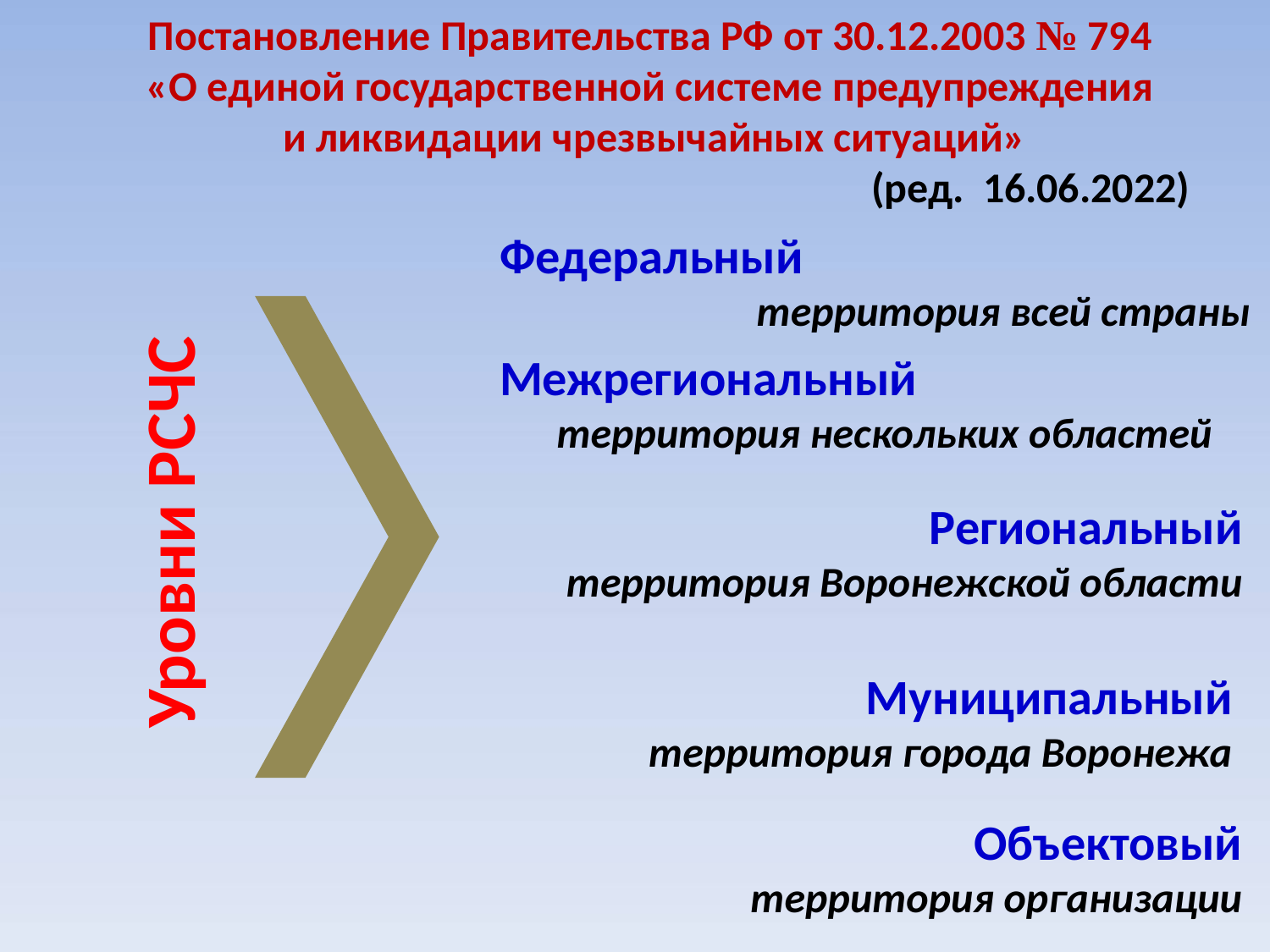

Постановление Правительства РФ от 30.12.2003 № 794
«О единой государственной системе предупреждения
и ликвидации чрезвычайных ситуаций»
 (ред.  16.06.2022)
Федеральный
                           территория всей страны
Уровни РСЧС

Межрегиональный
      территория нескольких областей

Региональный
        территория Воронежской области
Муниципальный
   территория города Воронежа
Объектовый
     территория организации